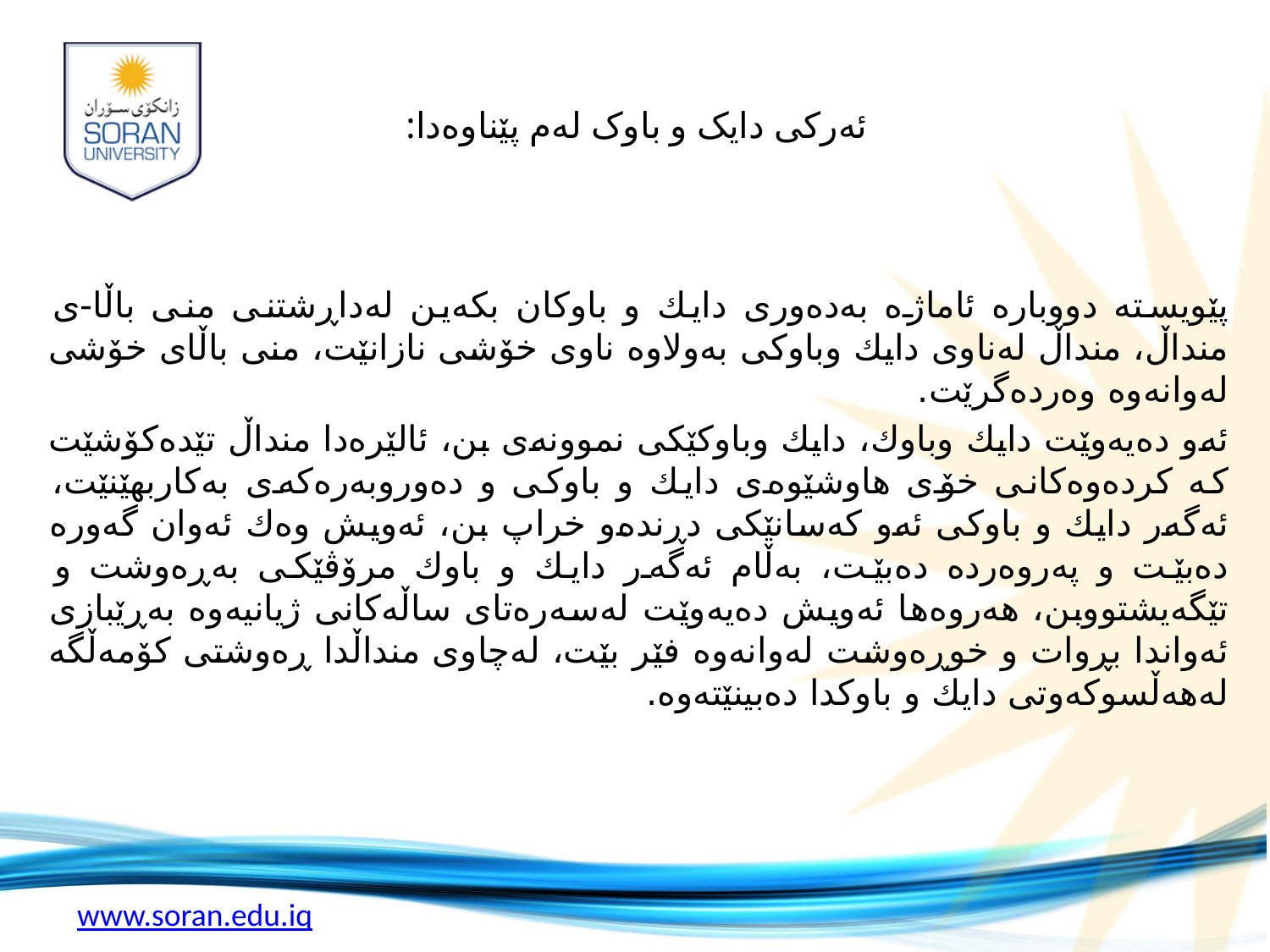

# ئه‌رکی دایک و باوک له‌م پێناوه‌دا:
پێویستە دووبارە ئاماژە بەدەوری دایك و باوكان بكەین لەداڕشتنی منی باڵا-ی منداڵ، منداڵ لەناوی دایك وباوكی بەولاوە ناوی خۆشی نازانێت، منی باڵای خۆشی لەوانەوە وەردەگرێت.
ئەو دەیەوێت دایك وباوك، دایك وباوكێكی نموونەی بن، ئالێرەدا منداڵ تێدەكۆشێت كە كردەوەكانی خۆی هاوشێوەی دایك و باوكی و دەوروبەرەكەی بەكاربهێنێت، ئەگەر دایك و باوكی ئەو كەسانێكی دڕندەو خراپ بن، ئەویش وەك ئەوان گەورە دەبێت و پەروەردە دەبێت، بەڵام ئەگەر دایك و باوك مرۆڤێكی بەڕەوشت و تێگەیشتووبن، هەروەها ئەویش دەیەوێت لەسەرەتای ساڵەكانی ژیانیەوە بەڕێبازی ئەواندا بڕوات و خوڕەوشت لەوانەوە فێر بێت، لەچاوی منداڵدا ڕەوشتی كۆمەڵگە لەهەڵسوكەوتی دایك و باوكدا دەبینێتەوە.